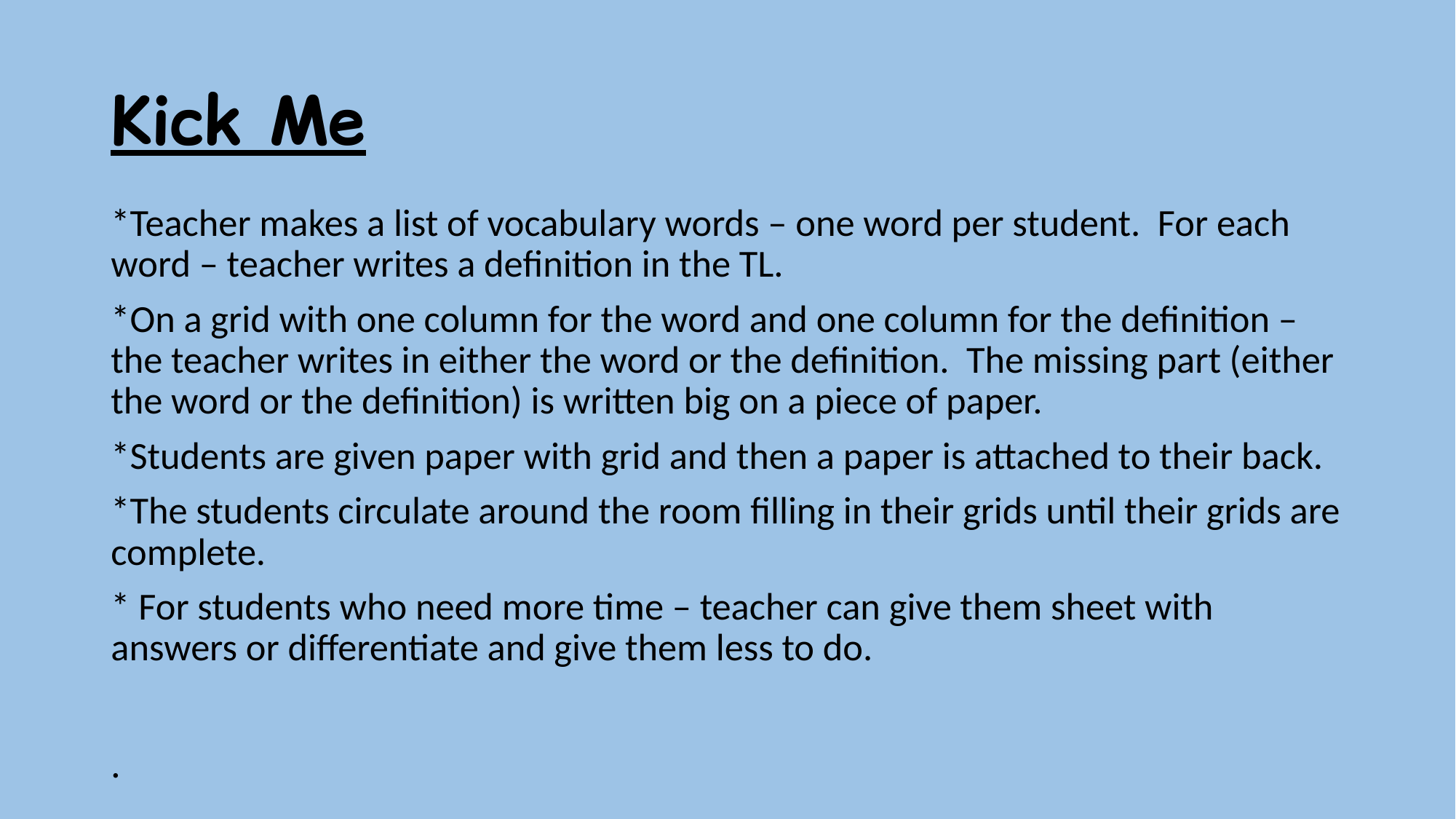

# Kick Me
*Teacher makes a list of vocabulary words – one word per student.  For each word – teacher writes a definition in the TL.
*On a grid with one column for the word and one column for the definition – the teacher writes in either the word or the definition.  The missing part (either the word or the definition) is written big on a piece of paper.
*Students are given paper with grid and then a paper is attached to their back.
*The students circulate around the room filling in their grids until their grids are complete.
* For students who need more time – teacher can give them sheet with answers or differentiate and give them less to do.

.